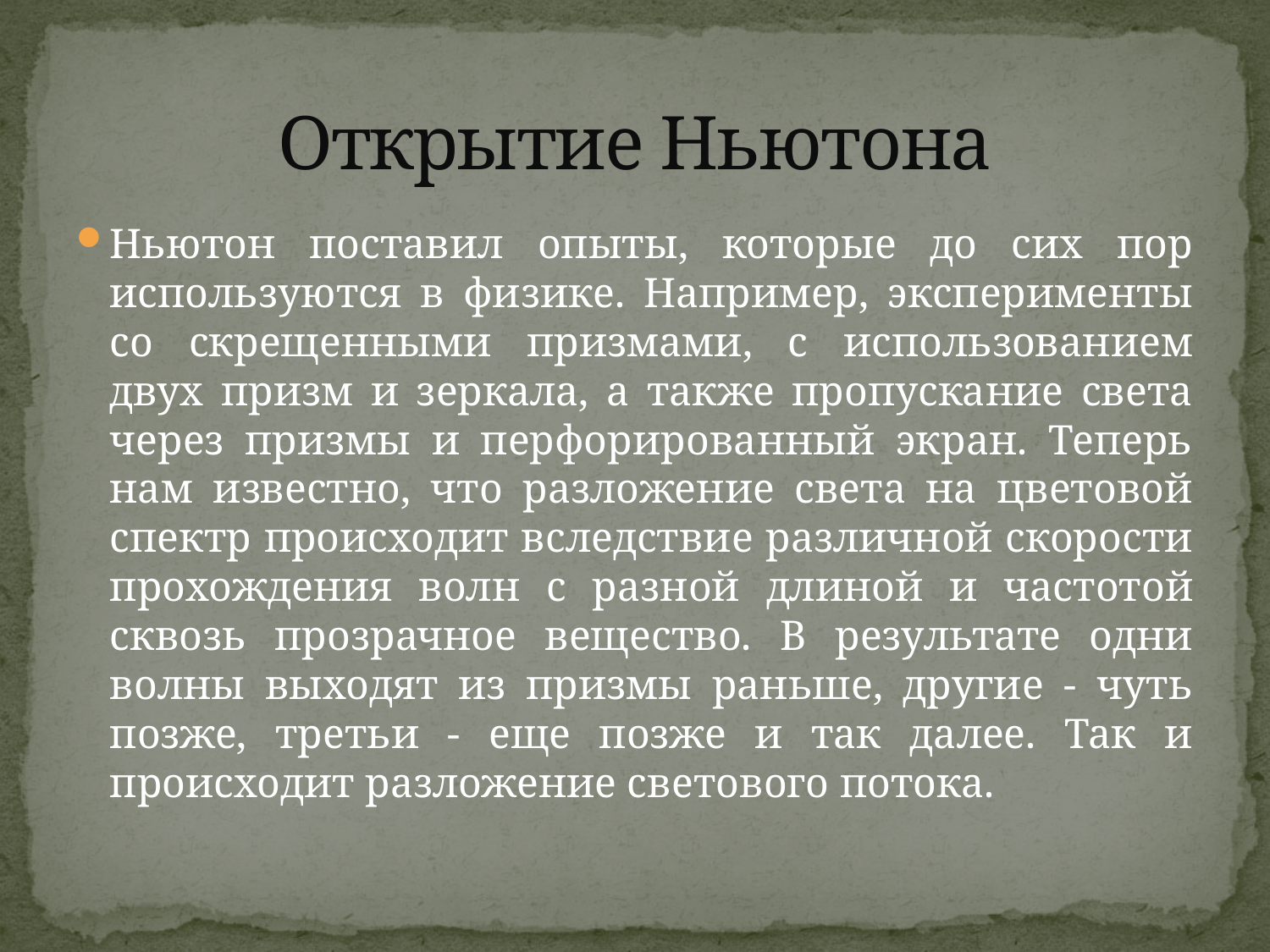

# Открытие Ньютона
Ньютон поставил опыты, которые до сих пор используются в физике. Например, эксперименты со скрещенными призмами, с использованием двух призм и зеркала, а также пропускание света через призмы и перфорированный экран. Теперь нам известно, что разложение света на цветовой спектр происходит вследствие различной скорости прохождения волн с разной длиной и частотой сквозь прозрачное вещество. В результате одни волны выходят из призмы раньше, другие - чуть позже, третьи - еще позже и так далее. Так и происходит разложение светового потока.